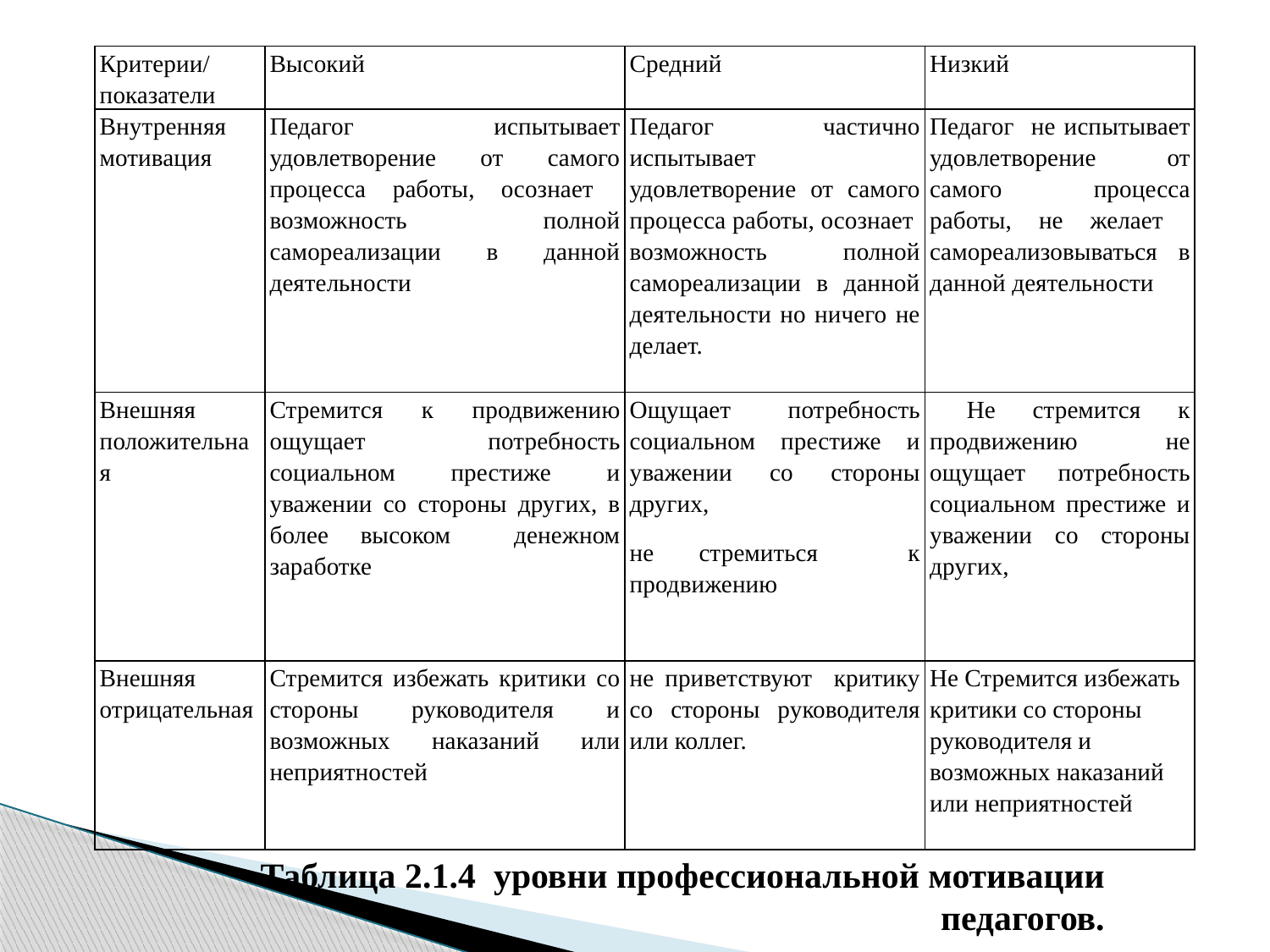

| Критерии/ показатели | Высокий | Средний | Низкий |
| --- | --- | --- | --- |
| Внутренняя мотивация | Педагог испытывает удовлетворение от самого процесса работы, осознает возможность полной самореализации в данной деятельности | Педагог частично испытывает удовлетворение от самого процесса работы, осознает возможность полной самореализации в данной деятельности но ничего не делает. | Педагог не испытывает удовлетворение от самого процесса работы, не желает самореализовываться в данной деятельности |
| Внешняя положительная | Стремится к продвижению ощущает потребность социальном престиже и уважении со стороны других, в более высоком денежном заработке | Ощущает потребность социальном престиже и уважении со стороны других, не стремиться к продвижению | Не стремится к продвижению не ощущает потребность социальном престиже и уважении со стороны других, |
| Внешняя отрицательная | Стремится избежать критики со стороны руководителя и возможных наказаний или неприятностей | не приветствуют критику со стороны руководителя или коллег. | Не Стремится избежать критики со стороны руководителя и возможных наказаний или неприятностей |
Таблица 2.1.4  уровни профессиональной мотивации педагогов.